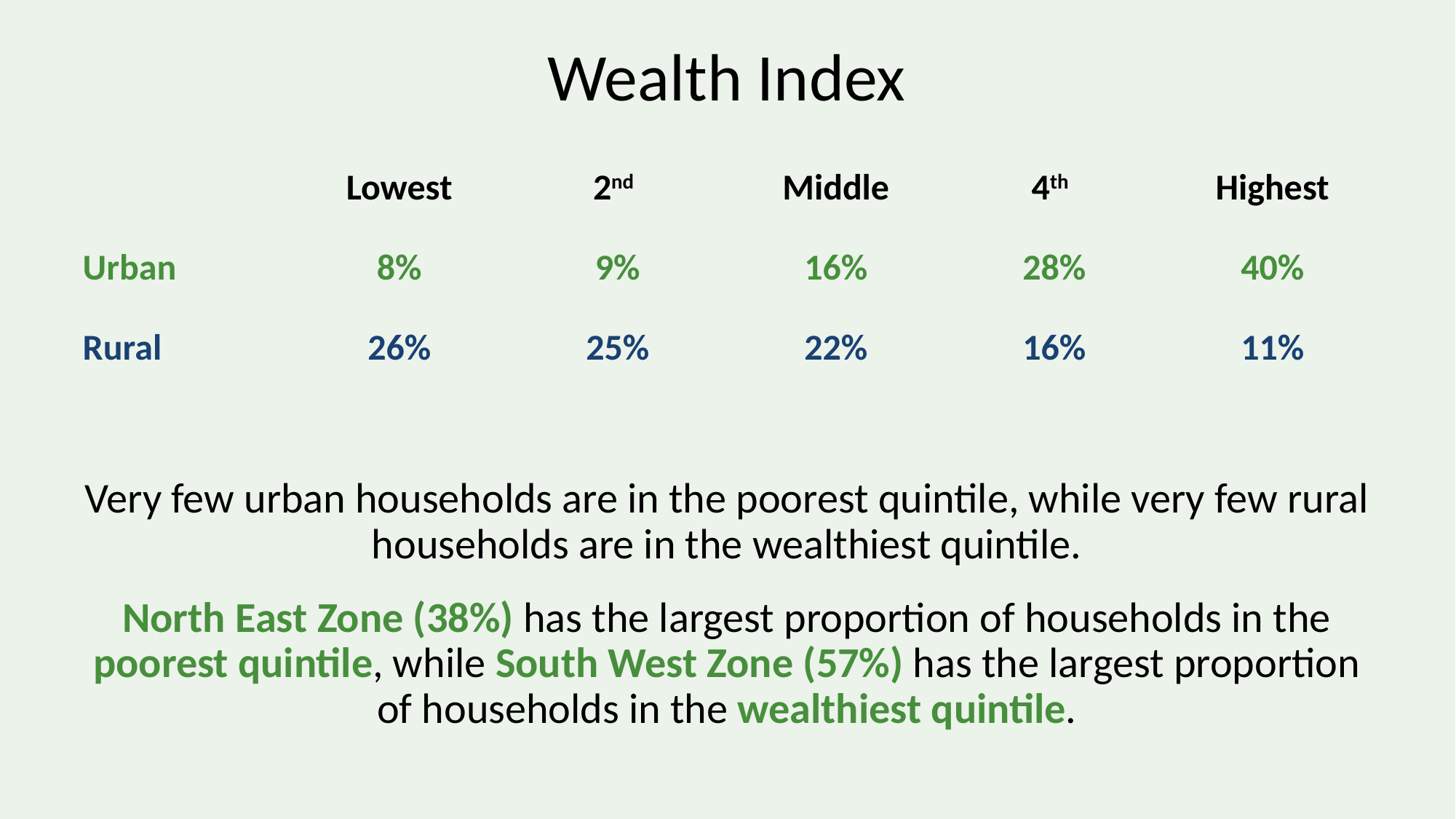

# Wealth Index
|  | Lowest | 2nd | Middle | 4th | Highest |
| --- | --- | --- | --- | --- | --- |
| Urban | 8% | 9% | 16% | 28% | 40% |
| Rural | 26% | 25% | 22% | 16% | 11% |
Very few urban households are in the poorest quintile, while very few rural households are in the wealthiest quintile.
North East Zone (38%) has the largest proportion of households in the poorest quintile, while South West Zone (57%) has the largest proportion of households in the wealthiest quintile.